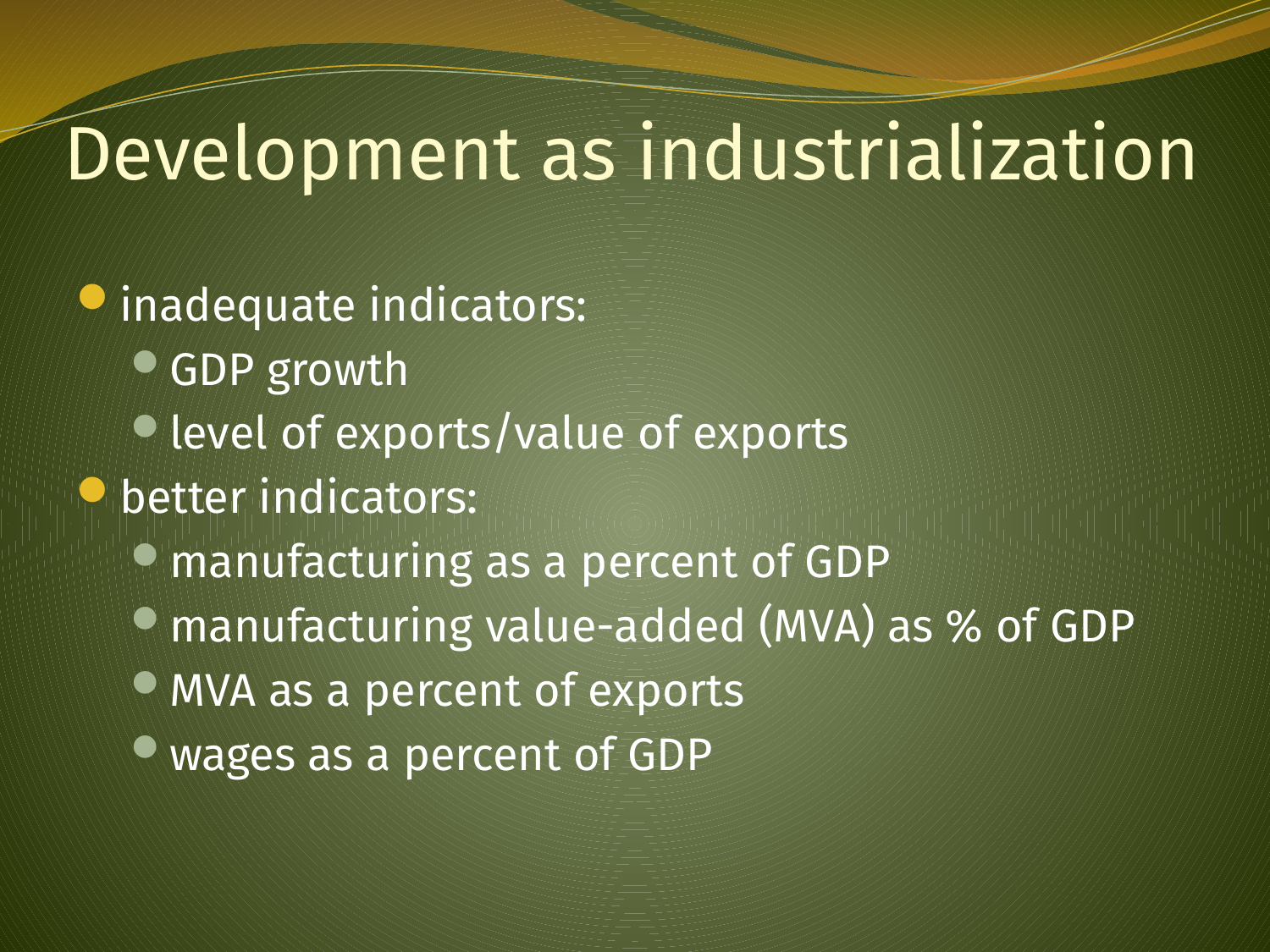

# Development as industrialization
inadequate indicators:
GDP growth
level of exports/value of exports
better indicators:
manufacturing as a percent of GDP
manufacturing value-added (MVA) as % of GDP
MVA as a percent of exports
wages as a percent of GDP